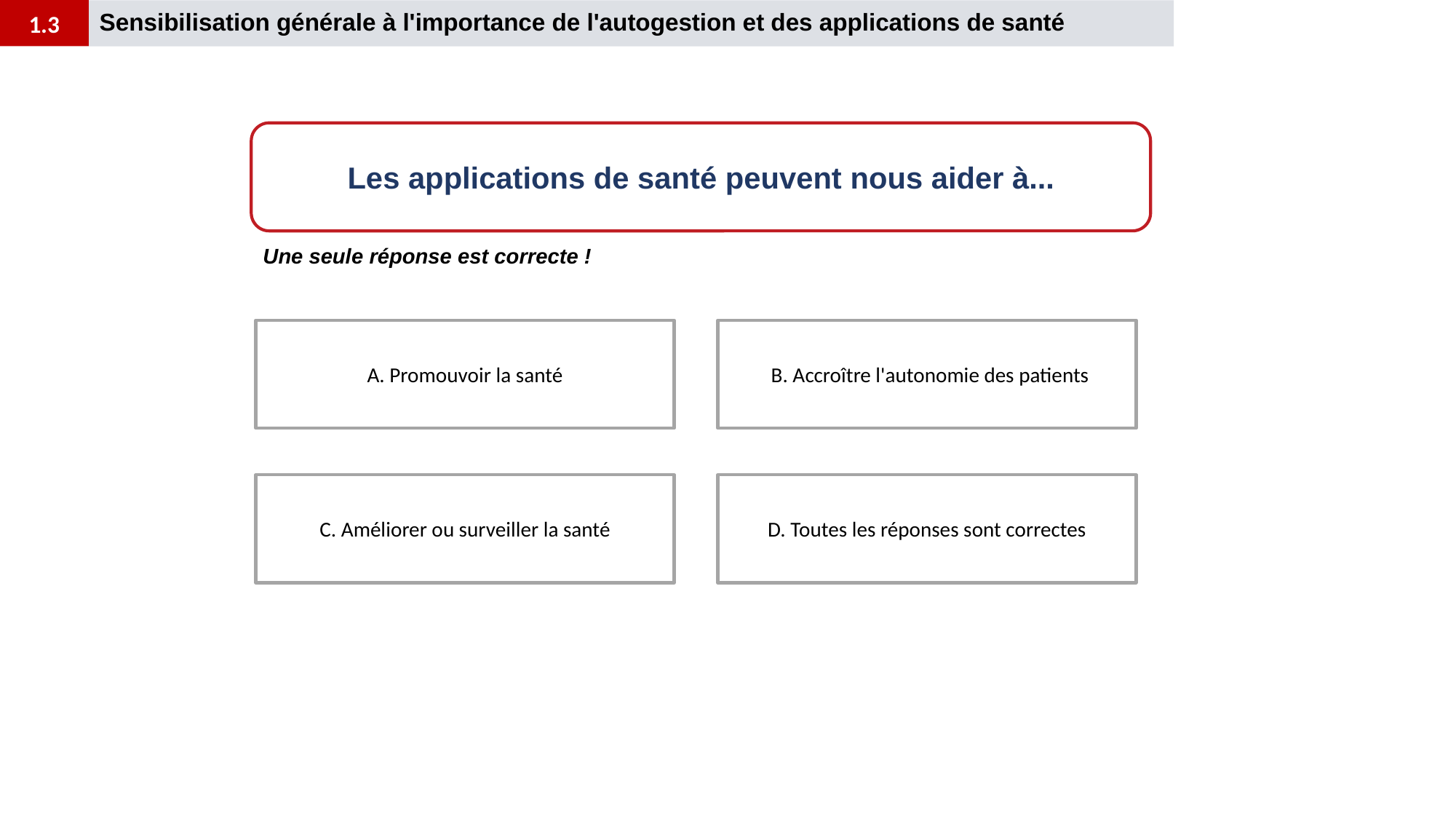

1.3
Sensibilisation générale à l'importance de l'autogestion et des applications de santé
Les applications de santé peuvent nous aider à...
Une seule réponse est correcte !
A. Promouvoir la santé
 B. Accroître l'autonomie des patients
D. Toutes les réponses sont correctes
C. Améliorer ou surveiller la santé